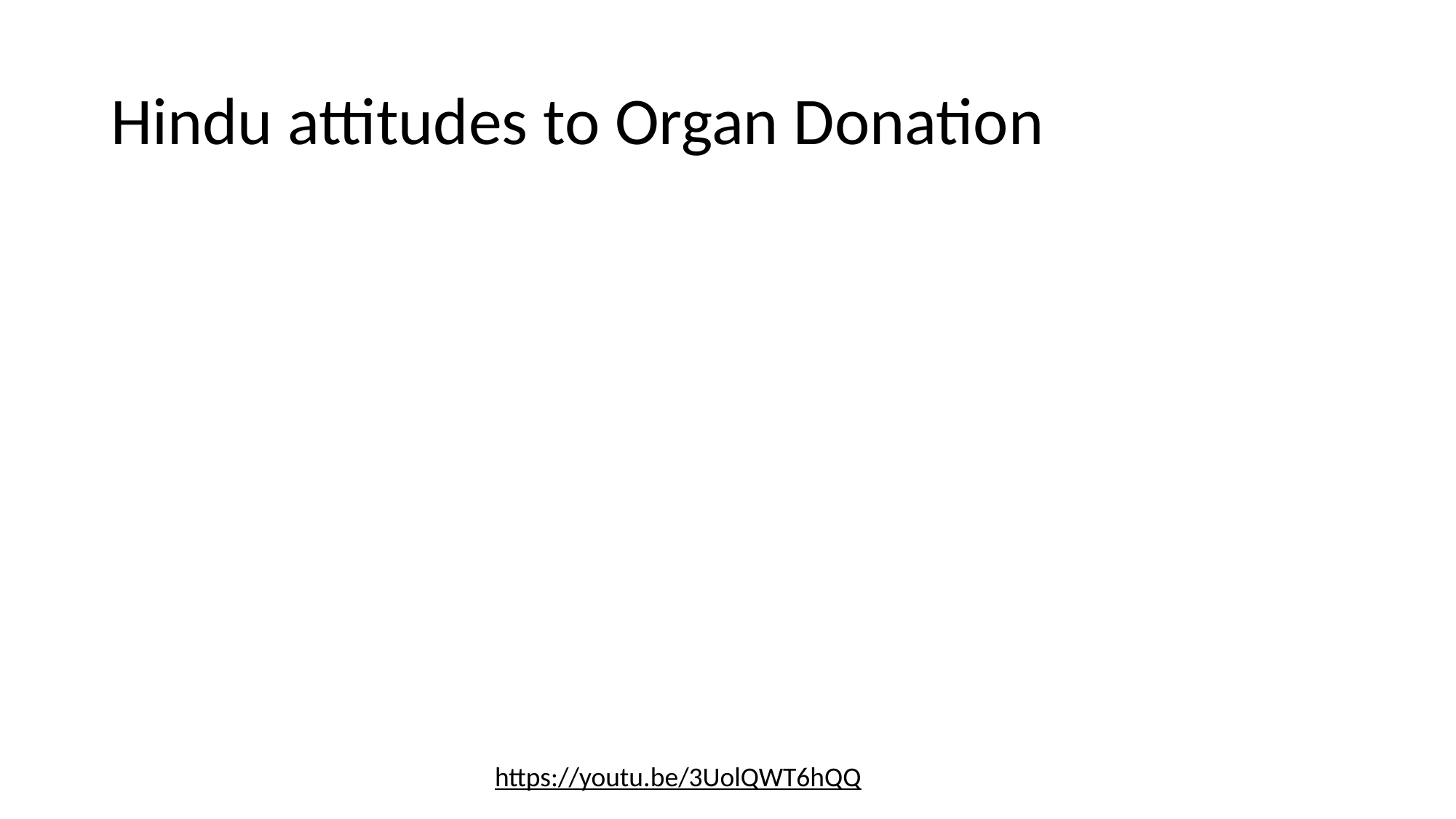

# Hindu attitudes to Organ Donation
https://youtu.be/3UolQWT6hQQ